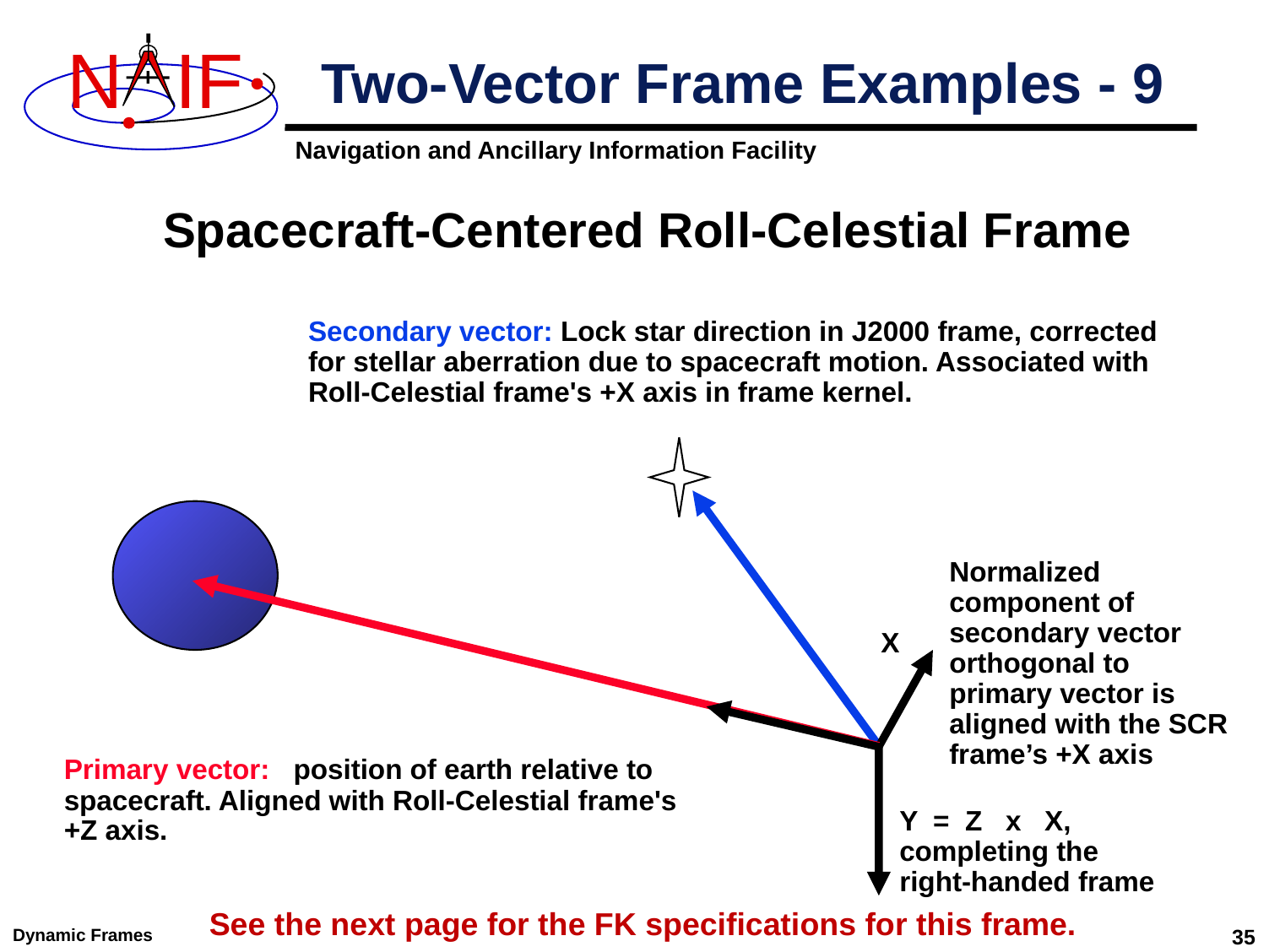

# Two-Vector Frame Examples - 9
Spacecraft-Centered Roll-Celestial Frame
Secondary vector: Lock star direction in J2000 frame, corrected for stellar aberration due to spacecraft motion. Associated with Roll-Celestial frame's +X axis in frame kernel.

Normalized
component of
secondary vector
orthogonal to
primary vector is aligned with the SCR frame’s +X axis

X

Primary vector:   position of earth relative to spacecraft. Aligned with Roll-Celestial frame's +Z axis.
Y  =  Z   x   X,
completing the
right-handed frame
See the next page for the FK specifications for this frame.
Dynamic Frames
35